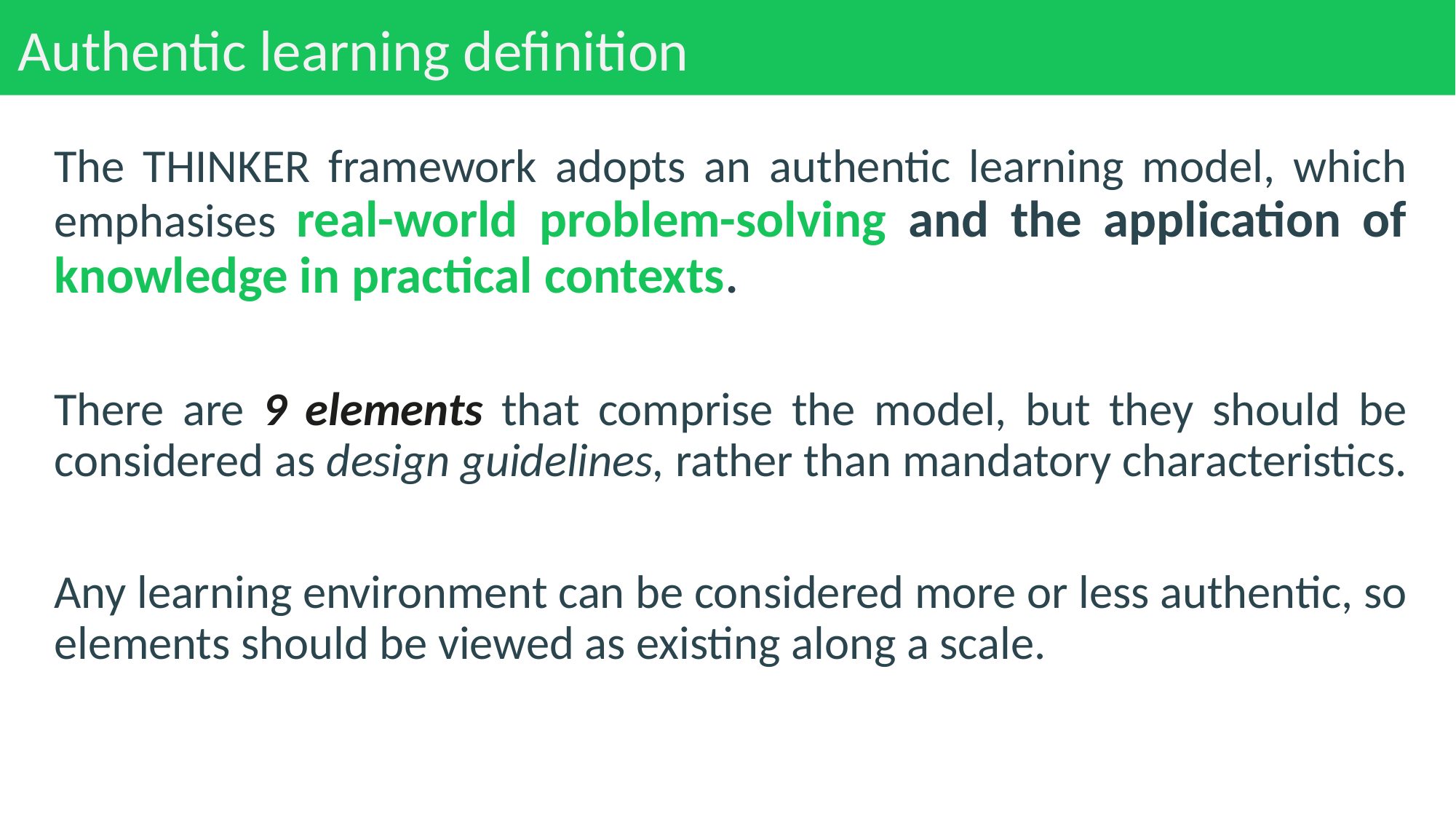

# Authentic learning definition
The THINKER framework adopts an authentic learning model, which emphasises real-world problem-solving and the application of knowledge in practical contexts.

There are 9 elements that comprise the model, but they should be considered as design guidelines, rather than mandatory characteristics.

Any learning environment can be considered more or less authentic, so elements should be viewed as existing along a scale.